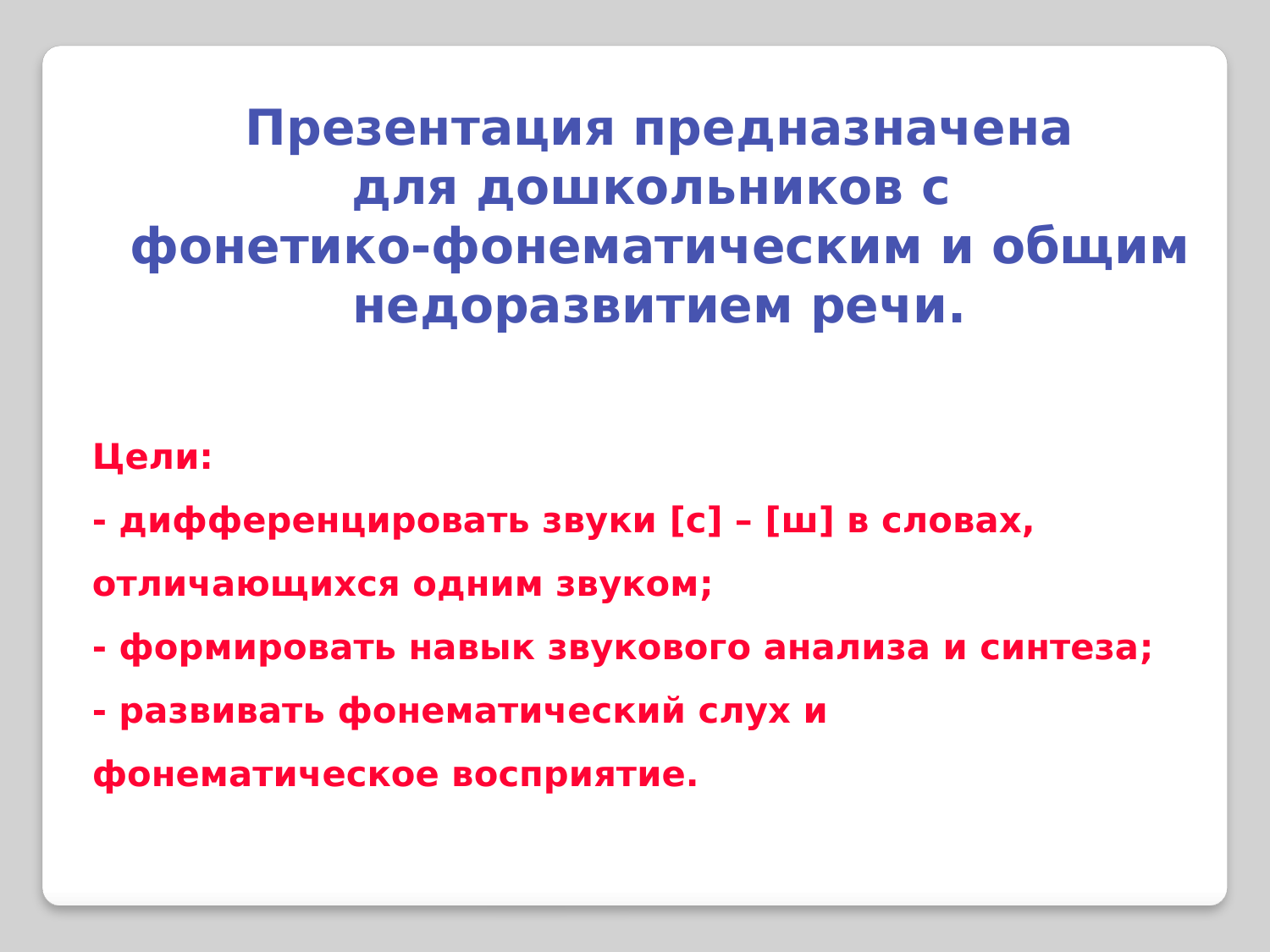

Презентация предназначена
для дошкольников с
фонетико-фонематическим и общим недоразвитием речи.
Цели:
- дифференцировать звуки [с] – [ш] в словах, отличающихся одним звуком;
- формировать навык звукового анализа и синтеза;
- развивать фонематический слух и фонематическое восприятие.